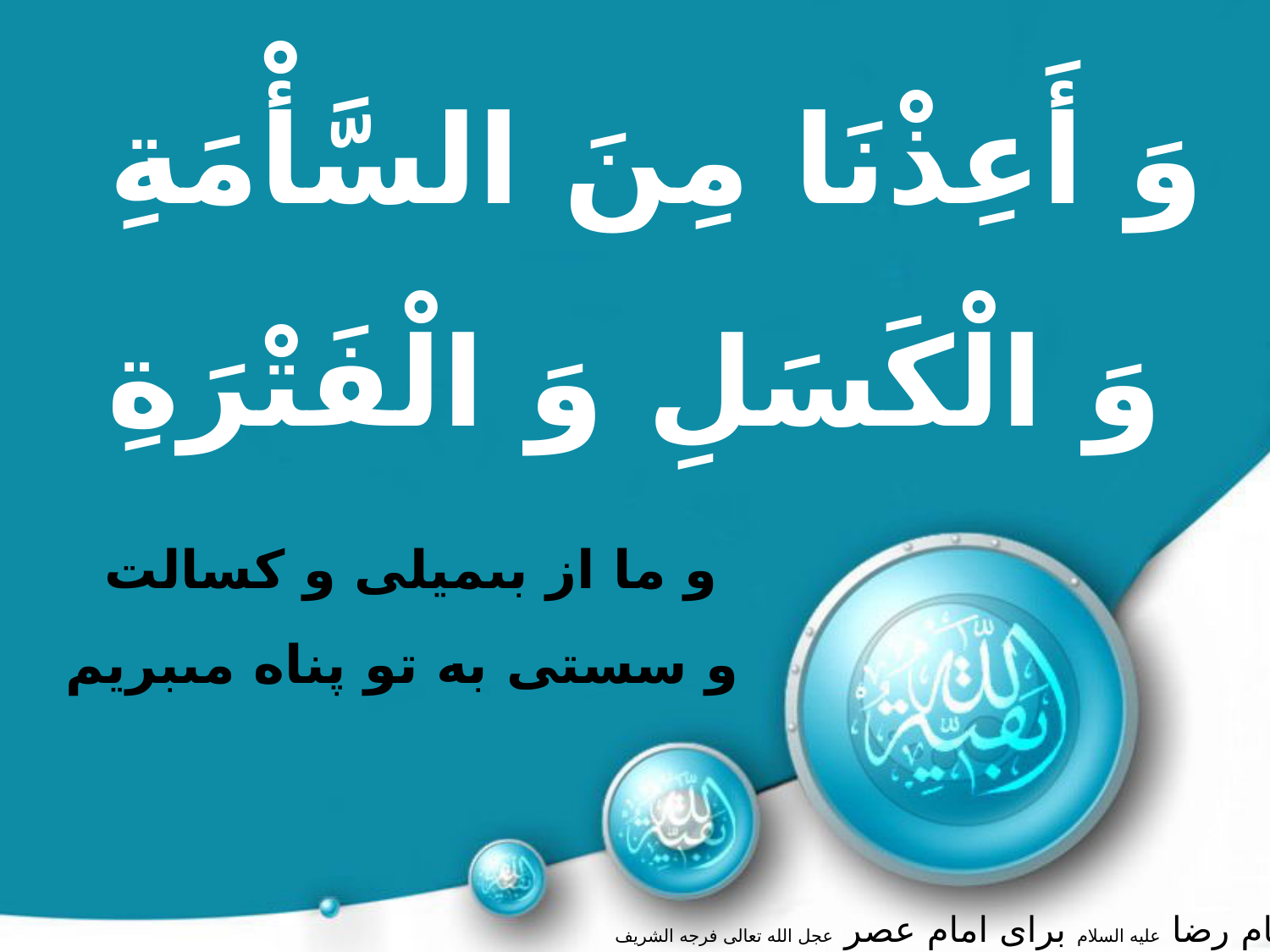

وَ أَعِذْنَا مِنَ السَّأْمَةِ
وَ الْكَسَلِ وَ الْفَتْرَةِ
و ما از بى‏ميلى و كسالت
و سستى به تو پناه مى‏بريم